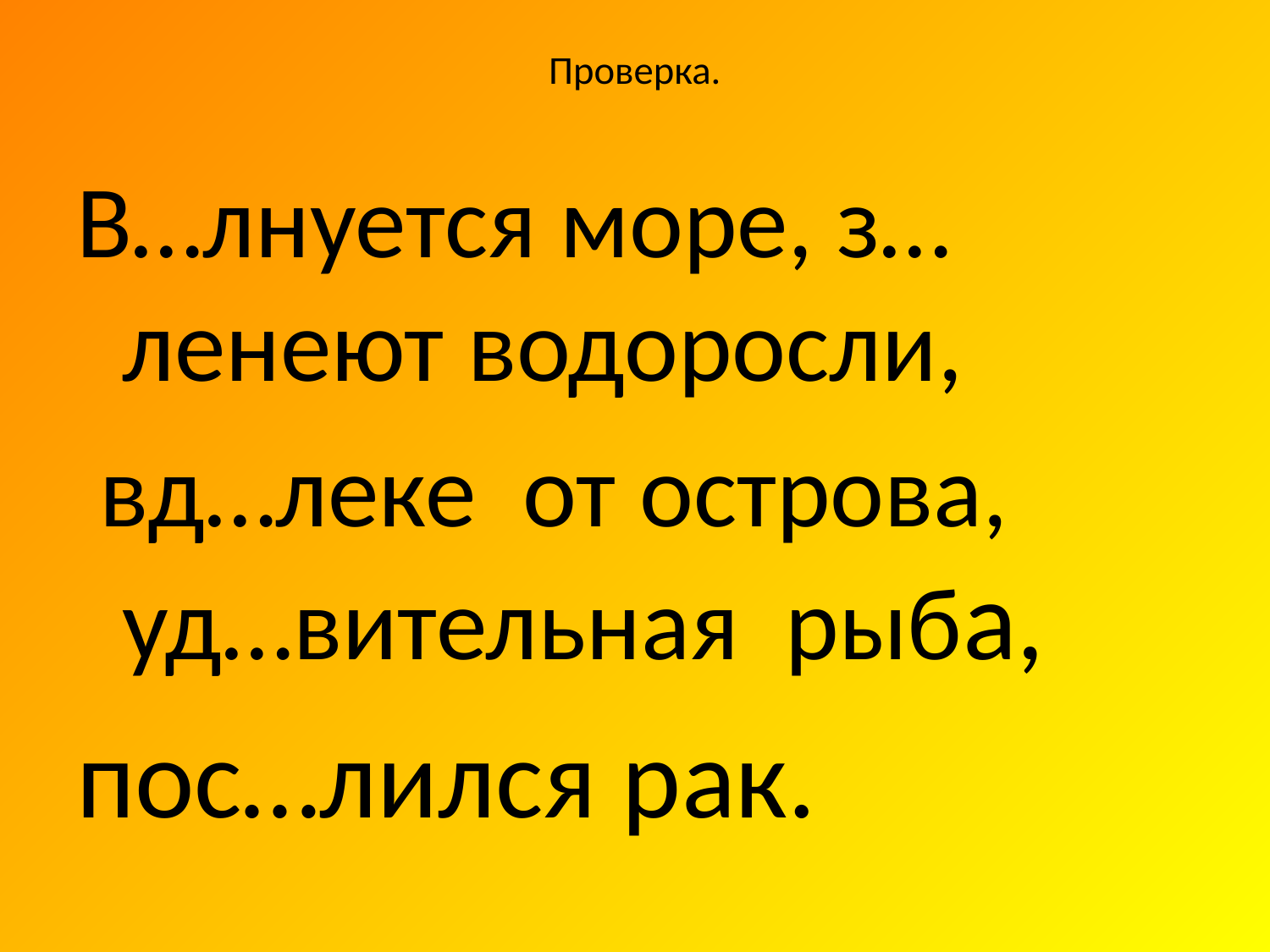

# Проверка.
В…лнуется море, з…ленеют водоросли,
 вд…леке  от острова, уд…вительная  рыба,
пос…лился рак.